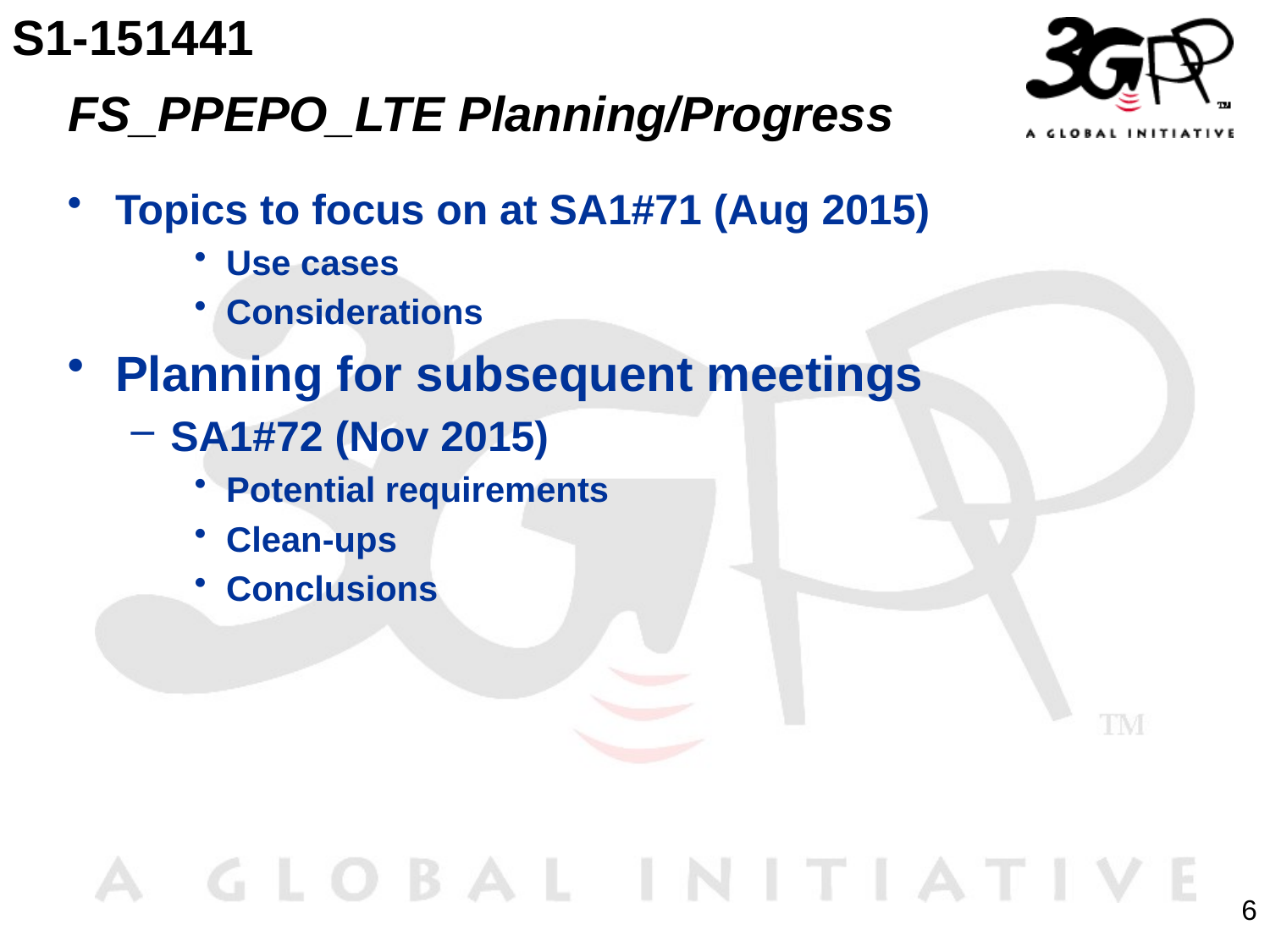

S1-151441
# FS_PPEPO_LTE Planning/Progress
Topics to focus on at SA1#71 (Aug 2015)
Use cases
Considerations
Planning for subsequent meetings
SA1#72 (Nov 2015)
Potential requirements
Clean-ups
Conclusions
6